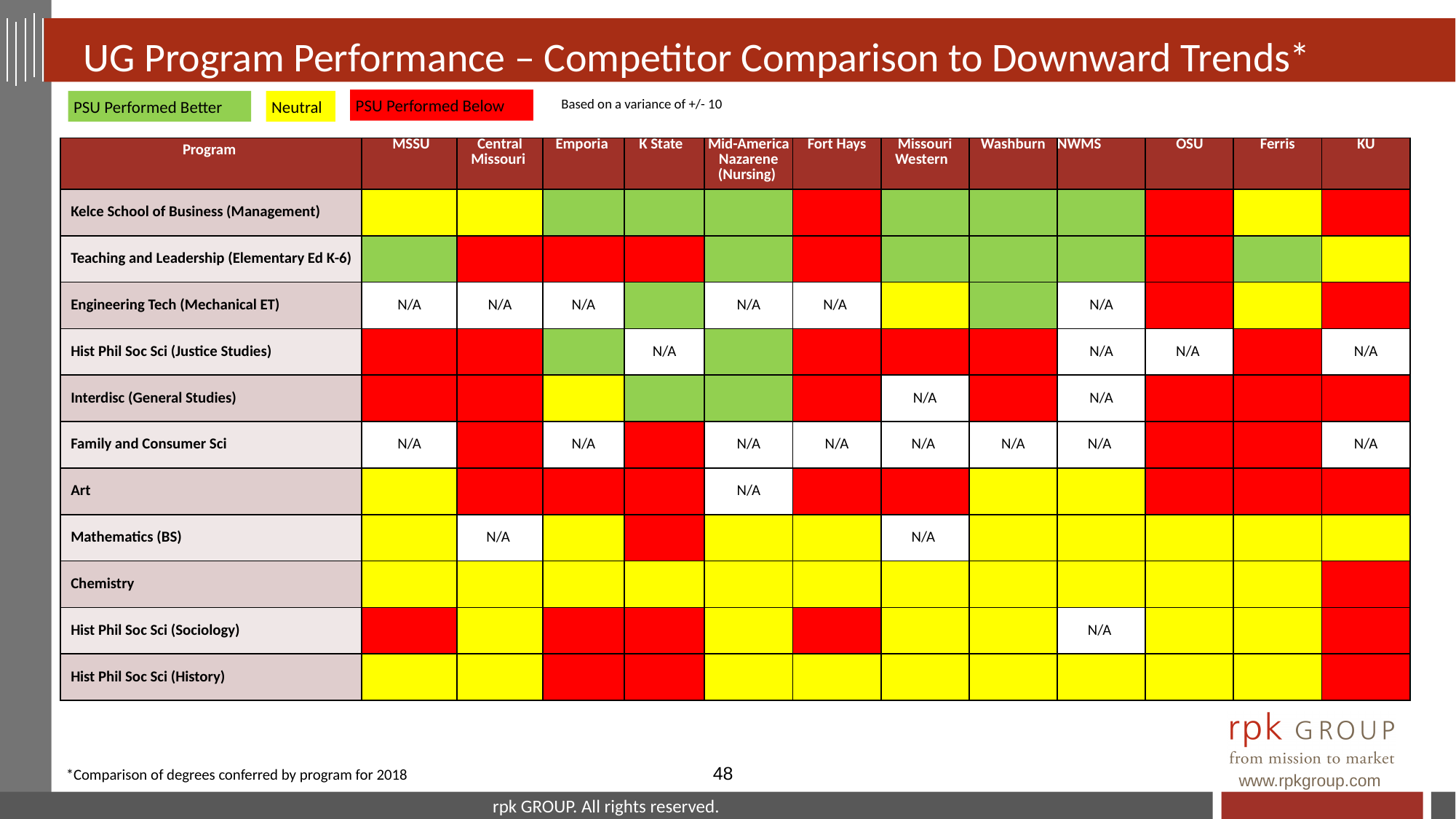

# UG Program Performance – Competitor Comparison to Downward Trends*
PSU Performed Below
Based on a variance of +/- 10
Neutral
PSU Performed Better
| Program | MSSU | Central Missouri | Emporia | K State | Mid-America Nazarene (Nursing) | Fort Hays | Missouri Western | Washburn | NWMS | OSU | Ferris | KU |
| --- | --- | --- | --- | --- | --- | --- | --- | --- | --- | --- | --- | --- |
| Kelce School of Business (Management) |  |  |  |  |  |  |  |  |  |  |  |  |
| Teaching and Leadership (Elementary Ed K-6) |  |  |  |  |  |  |  |  |  |  |  |  |
| Engineering Tech (Mechanical ET) | N/A | N/A | N/A |  | N/A | N/A |  |  | N/A |  |  |  |
| Hist Phil Soc Sci (Justice Studies) |  |  |  | N/A |  |  |  |  | N/A | N/A |  | N/A |
| Interdisc (General Studies) |  |  |  |  |  |  | N/A |  | N/A |  |  |  |
| Family and Consumer Sci | N/A |  | N/A |  | N/A | N/A | N/A | N/A | N/A |  |  | N/A |
| Art |  |  |  |  | N/A |  |  |  |  |  |  |  |
| Mathematics (BS) |  | N/A |  |  |  |  | N/A |  |  |  |  |  |
| Chemistry |  |  |  |  |  |  |  |  |  |  |  |  |
| Hist Phil Soc Sci (Sociology) |  |  |  |  |  |  |  |  | N/A |  |  |  |
| Hist Phil Soc Sci (History) |  |  |  |  |  |  |  |  |  |  |  |  |
48
*Comparison of degrees conferred by program for 2018